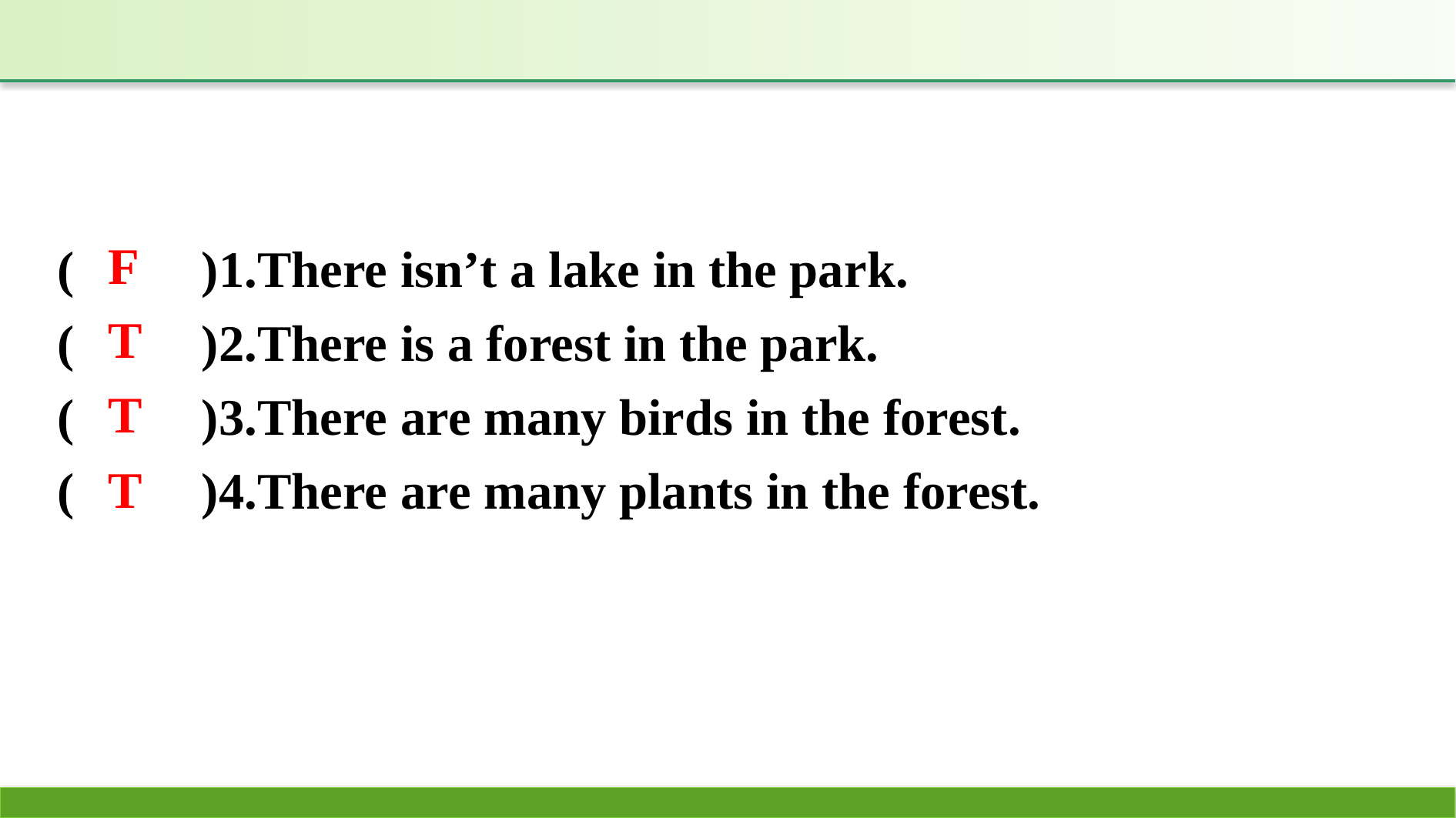

(　　)1.There isn’t a lake in the park.
(　　)2.There is a forest in the park.
(　　)3.There are many birds in the forest.
(　　)4.There are many plants in the forest.
F
T
T
T